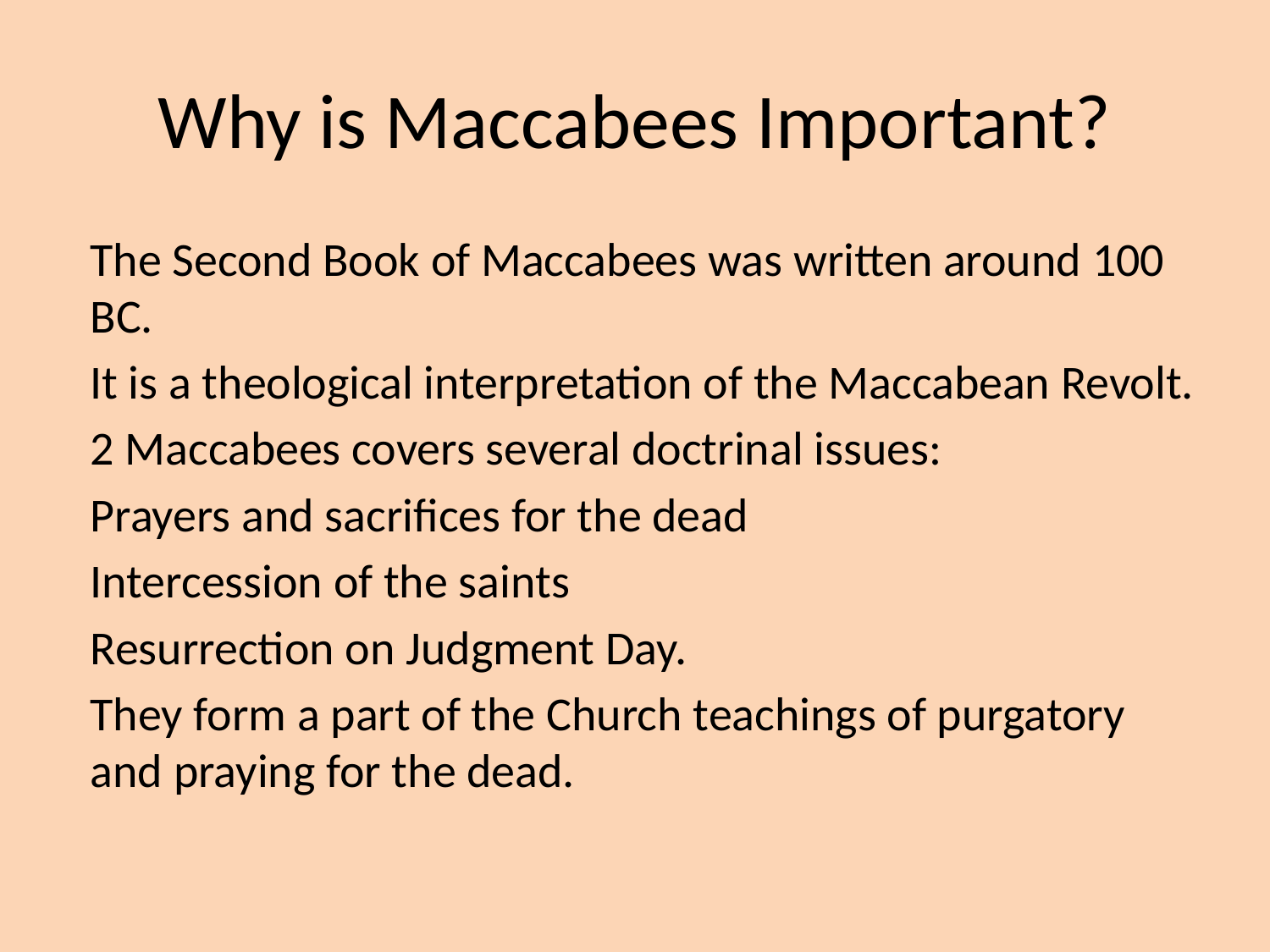

# Why is Maccabees Important?
The Second Book of Maccabees was written around 100 BC.
It is a theological interpretation of the Maccabean Revolt.
2 Maccabees covers several doctrinal issues:
Prayers and sacrifices for the dead
Intercession of the saints
Resurrection on Judgment Day.
They form a part of the Church teachings of purgatory and praying for the dead.